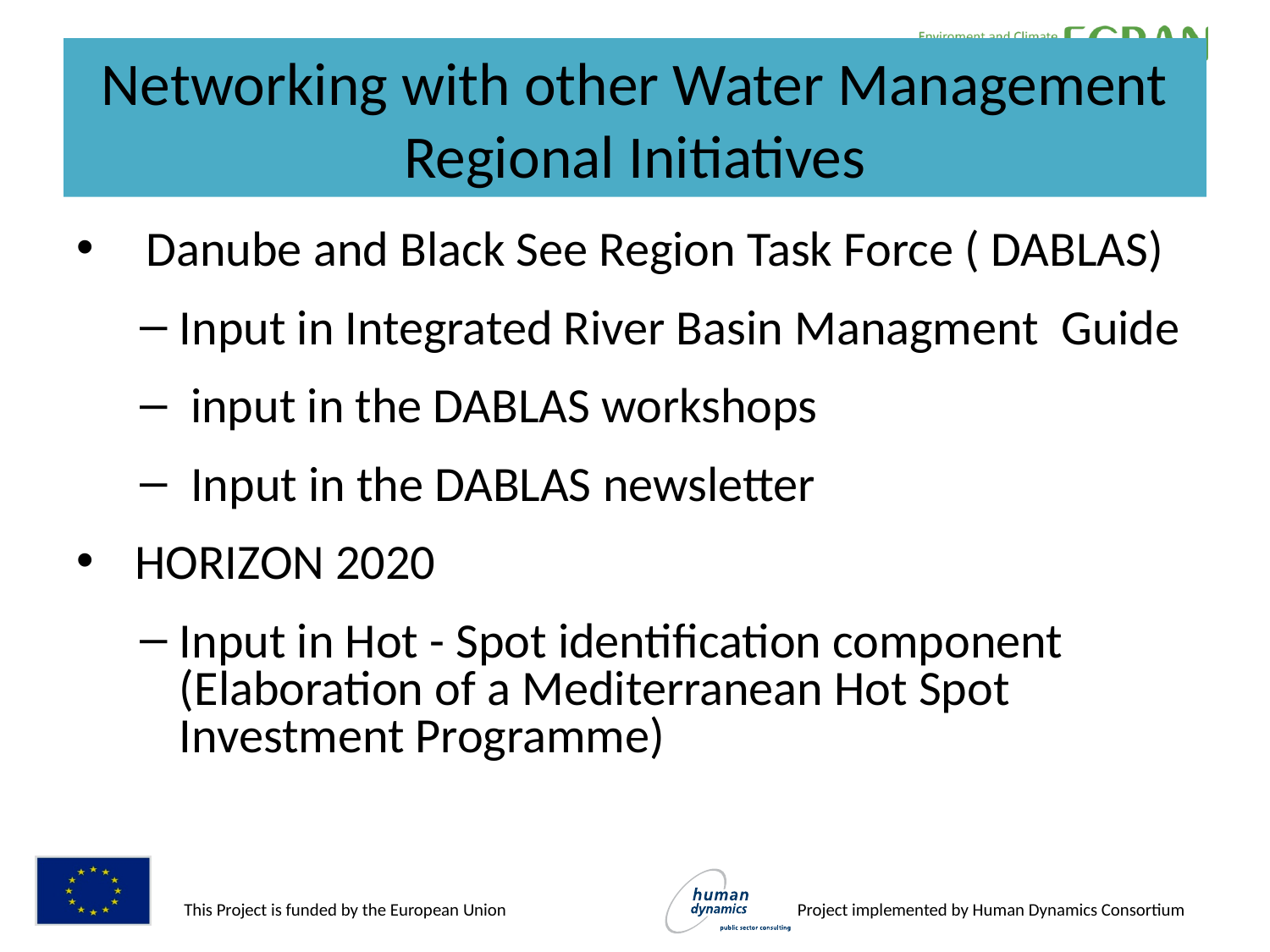

# Networking with other Water Management Regional Initiatives
  Danube and Black See Region Task Force ( DABLAS)
Input in Integrated River Basin Managment  Guide
 input in the DABLAS workshops
 Input in the DABLAS newsletter
 HORIZON 2020
Input in Hot - Spot identification component (Elaboration of a Mediterranean Hot Spot Investment Programme)